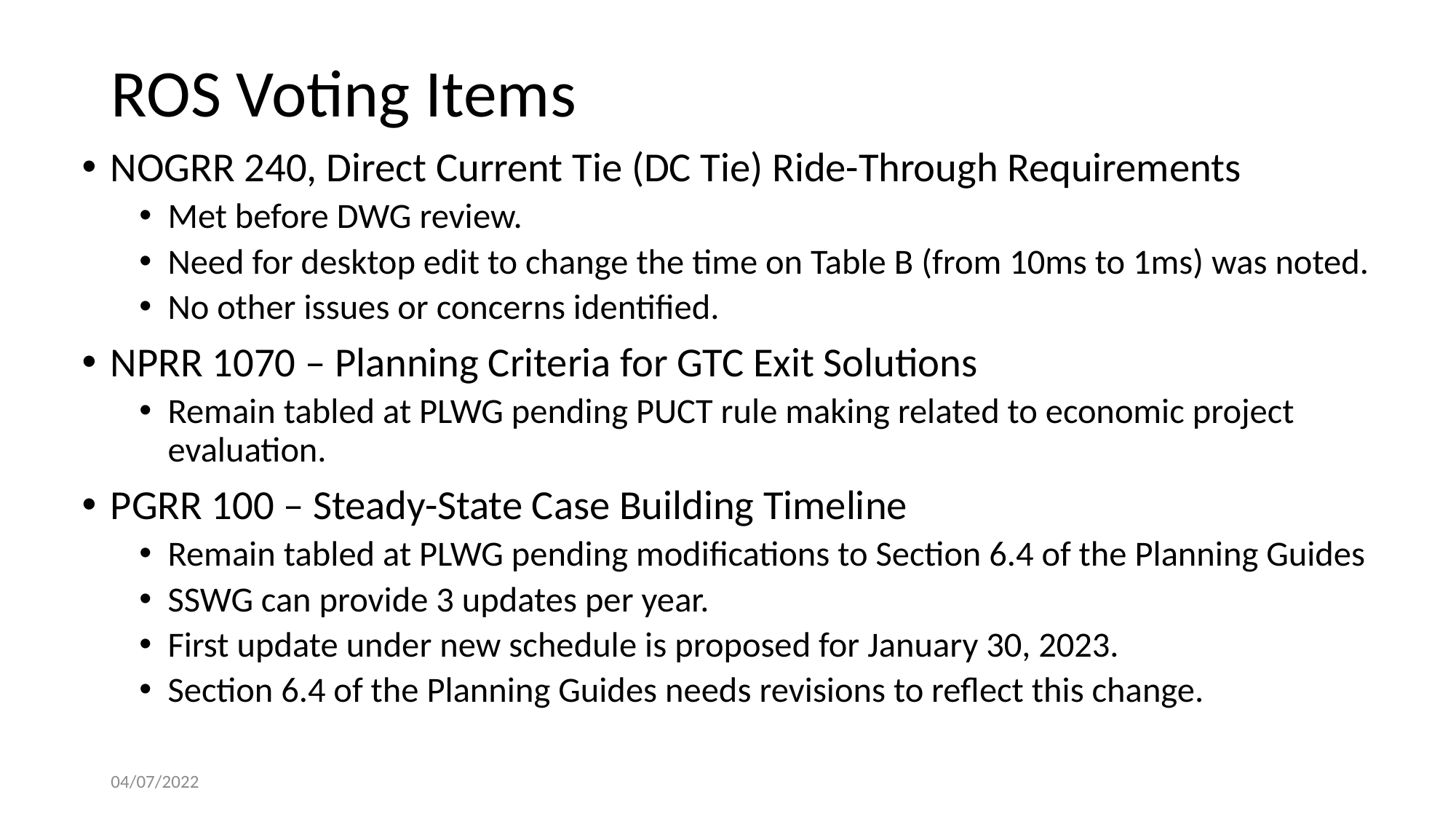

# ROS Voting Items
NOGRR 240, Direct Current Tie (DC Tie) Ride-Through Requirements
Met before DWG review.
Need for desktop edit to change the time on Table B (from 10ms to 1ms) was noted.
No other issues or concerns identified.
NPRR 1070 – Planning Criteria for GTC Exit Solutions
Remain tabled at PLWG pending PUCT rule making related to economic project evaluation.
PGRR 100 – Steady-State Case Building Timeline
Remain tabled at PLWG pending modifications to Section 6.4 of the Planning Guides
SSWG can provide 3 updates per year.
First update under new schedule is proposed for January 30, 2023.
Section 6.4 of the Planning Guides needs revisions to reflect this change.

04/07/2022